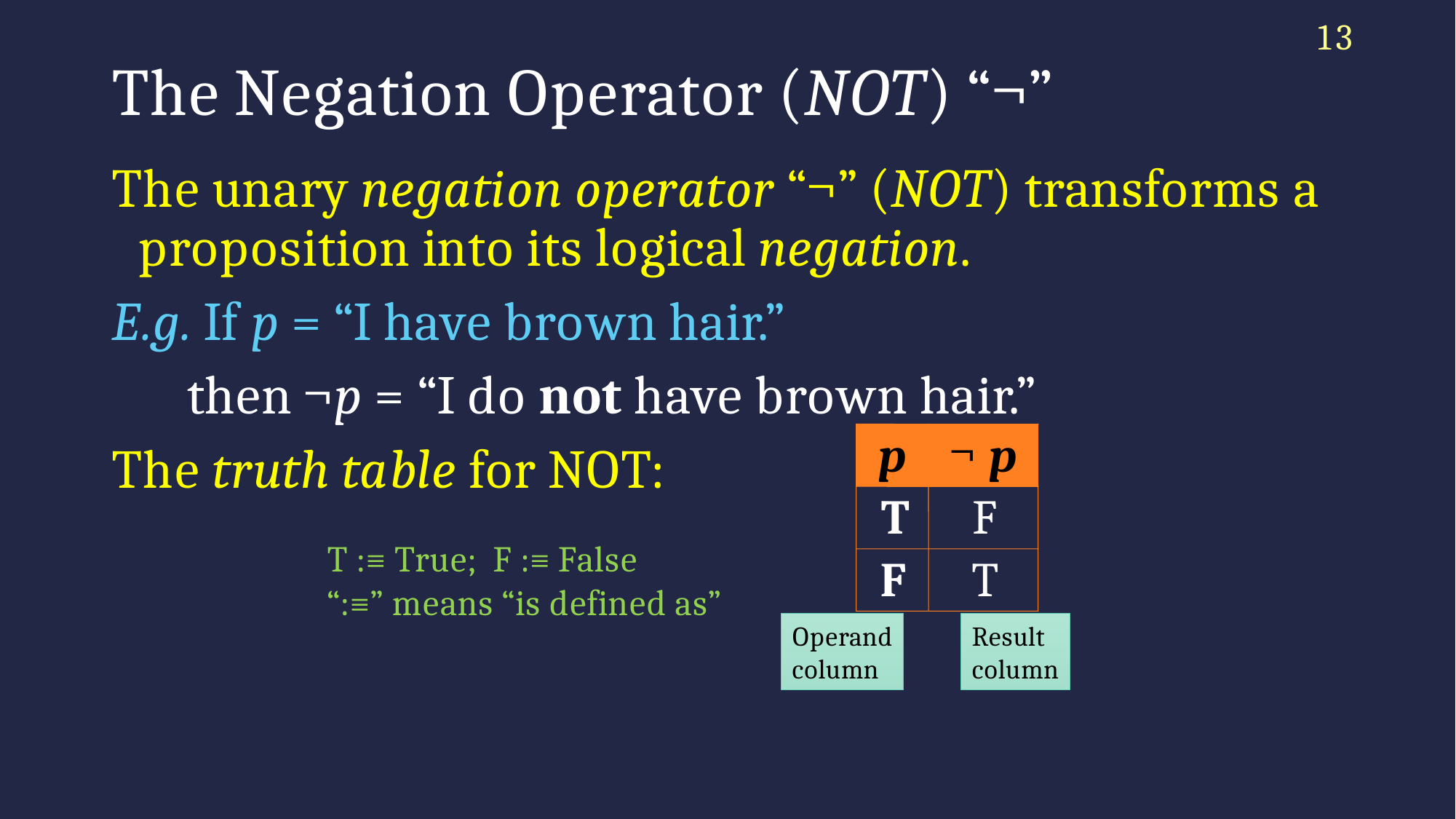

13
# The Negation Operator (NOT) “¬”
The unary negation operator “¬” (NOT) transforms a proposition into its logical negation.
E.g. If p = “I have brown hair.”
	    then ¬p = “I do not have brown hair.”
The truth table for NOT:

¬
p
p

T
F
T :≡ True;  F :≡ False
“:≡” means “is defined as”
F
T
Operand
column
Result
column